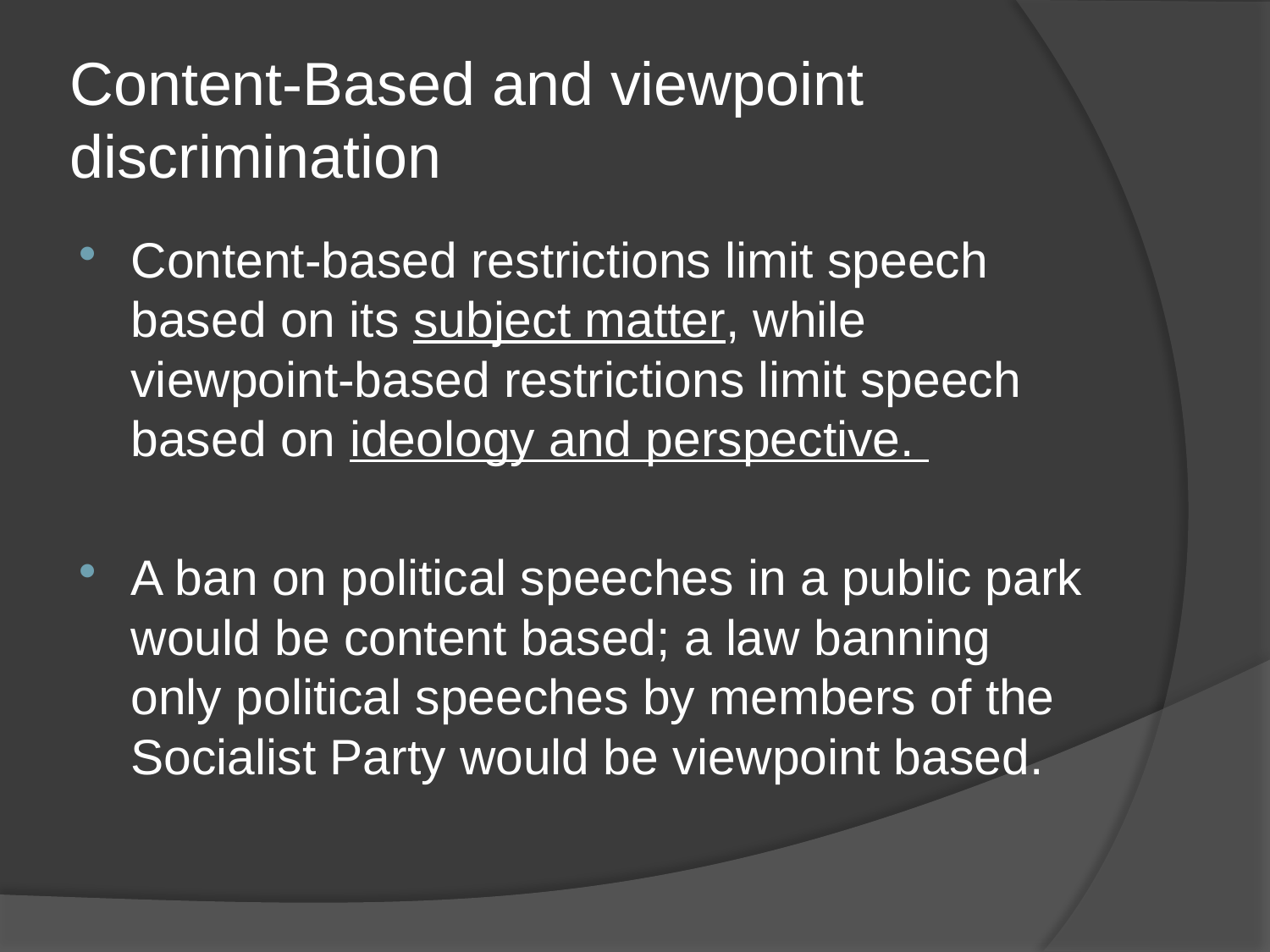

# Content-Based and viewpoint discrimination
Content-based restrictions limit speech based on its subject matter, while viewpoint-based restrictions limit speech based on ideology and perspective.

A ban on political speeches in a public park would be content based; a law banning only political speeches by members of the Socialist Party would be viewpoint based.